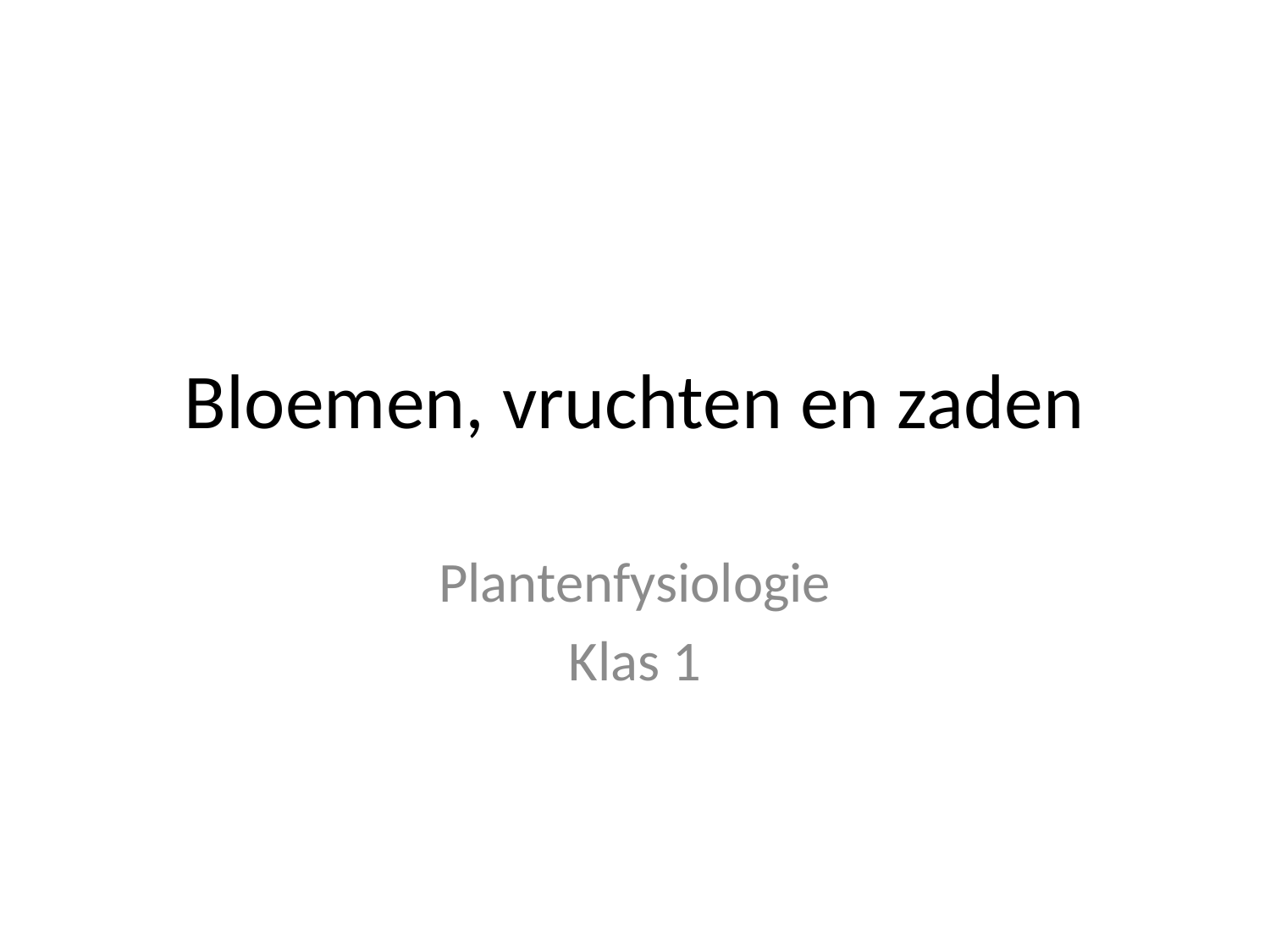

# Bloemen, vruchten en zaden
Plantenfysiologie
Klas 1